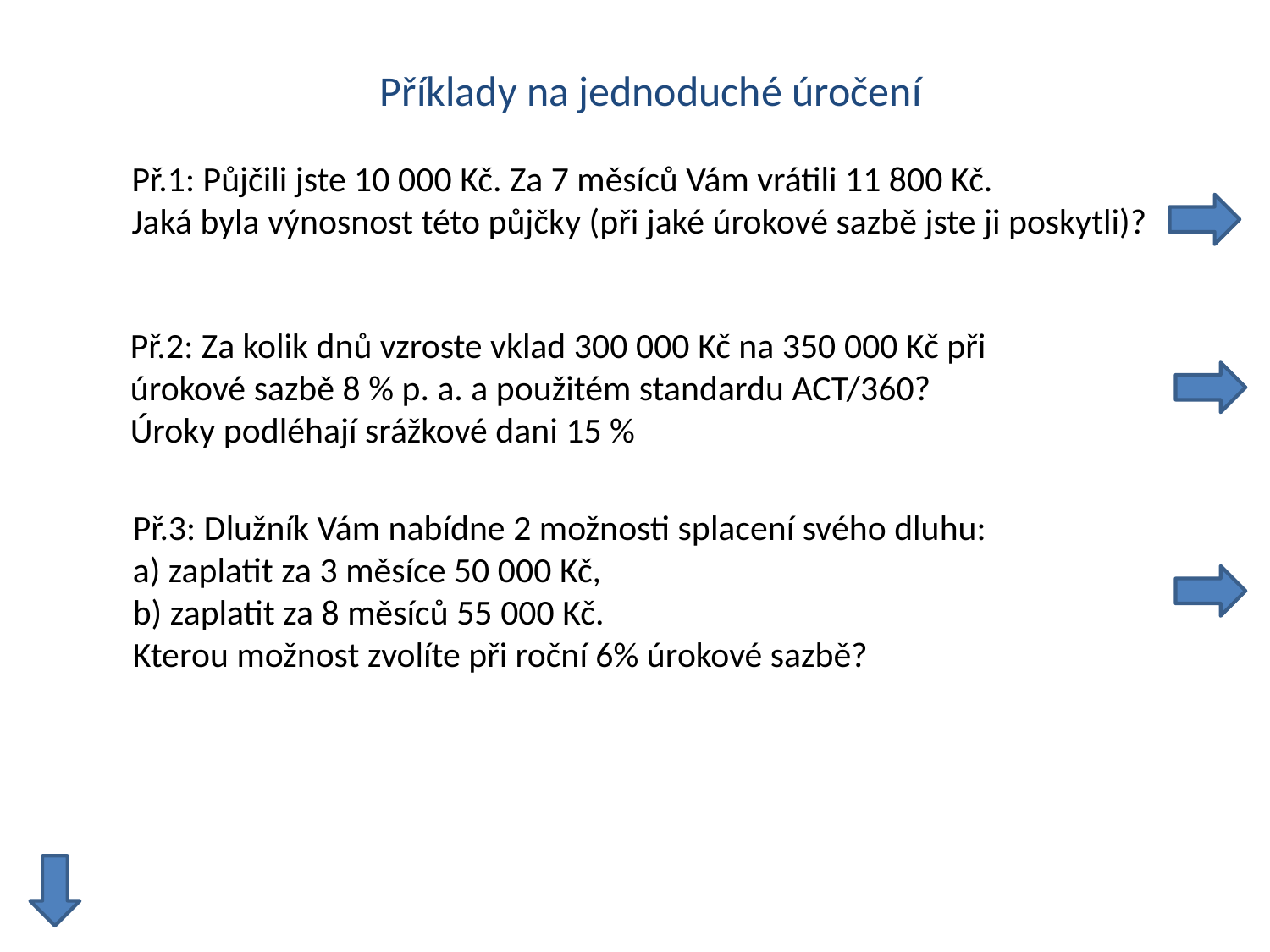

Příklady na jednoduché úročení

Př.1: Půjčili jste 10 000 Kč. Za 7 měsíců Vám vrátili 11 800 Kč.
Jaká byla výnosnost této půjčky (při jaké úrokové sazbě jste ji poskytli)?

Př.2: Za kolik dnů vzroste vklad 300 000 Kč na 350 000 Kč při
úrokové sazbě 8 % p. a. a použitém standardu ACT/360?
Úroky podléhají srážkové dani 15 %

Př.3: Dlužník Vám nabídne 2 možnosti splacení svého dluhu:
a) zaplatit za 3 měsíce 50 000 Kč,
b) zaplatit za 8 měsíců 55 000 Kč.
Kterou možnost zvolíte při roční 6% úrokové sazbě?